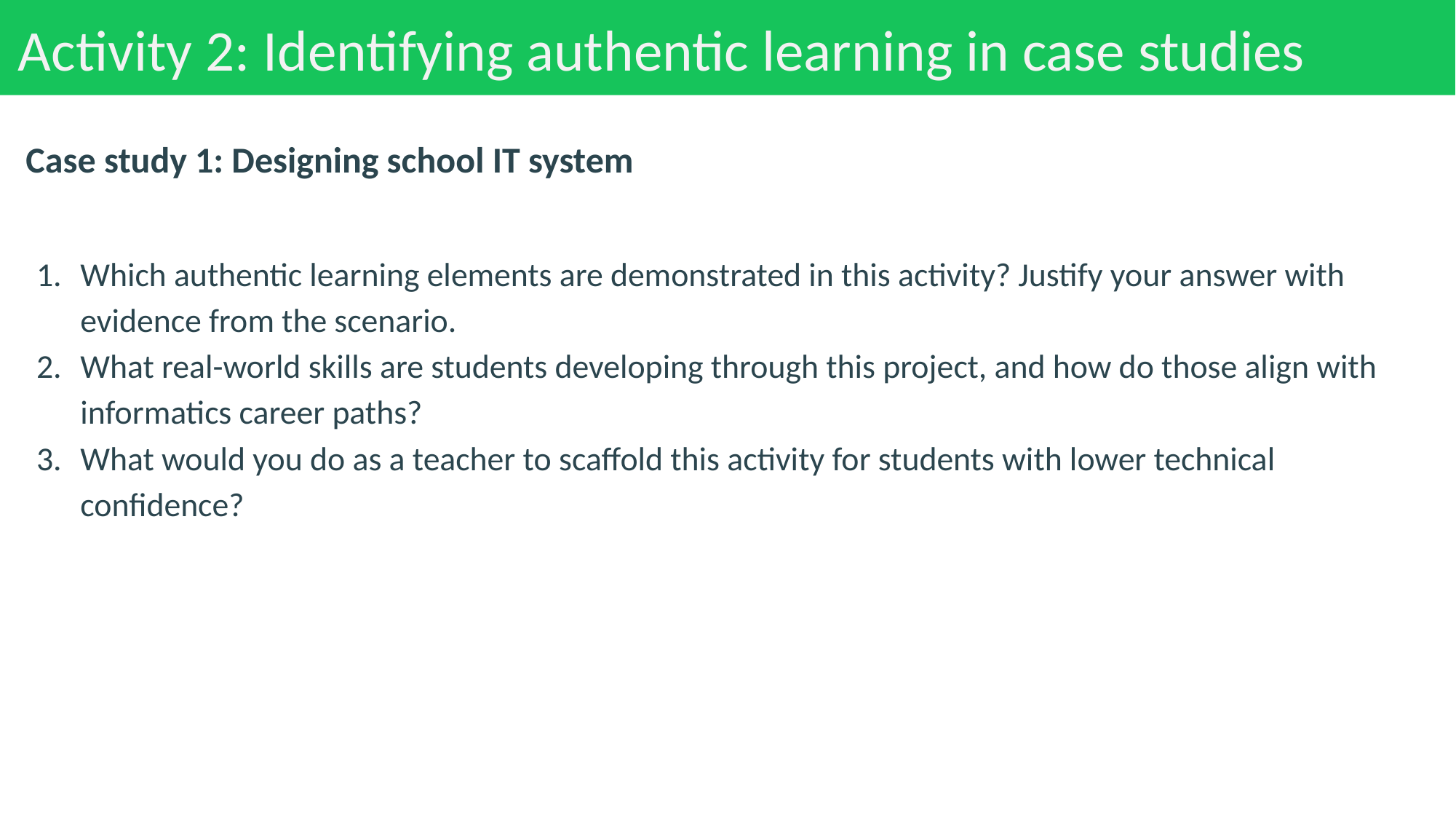

# Activity 2: Identifying authentic learning in case studies
Case study 1: Designing school IT system

Which authentic learning elements are demonstrated in this activity? Justify your answer with evidence from the scenario.
What real-world skills are students developing through this project, and how do those align with informatics career paths?
What would you do as a teacher to scaffold this activity for students with lower technical confidence?